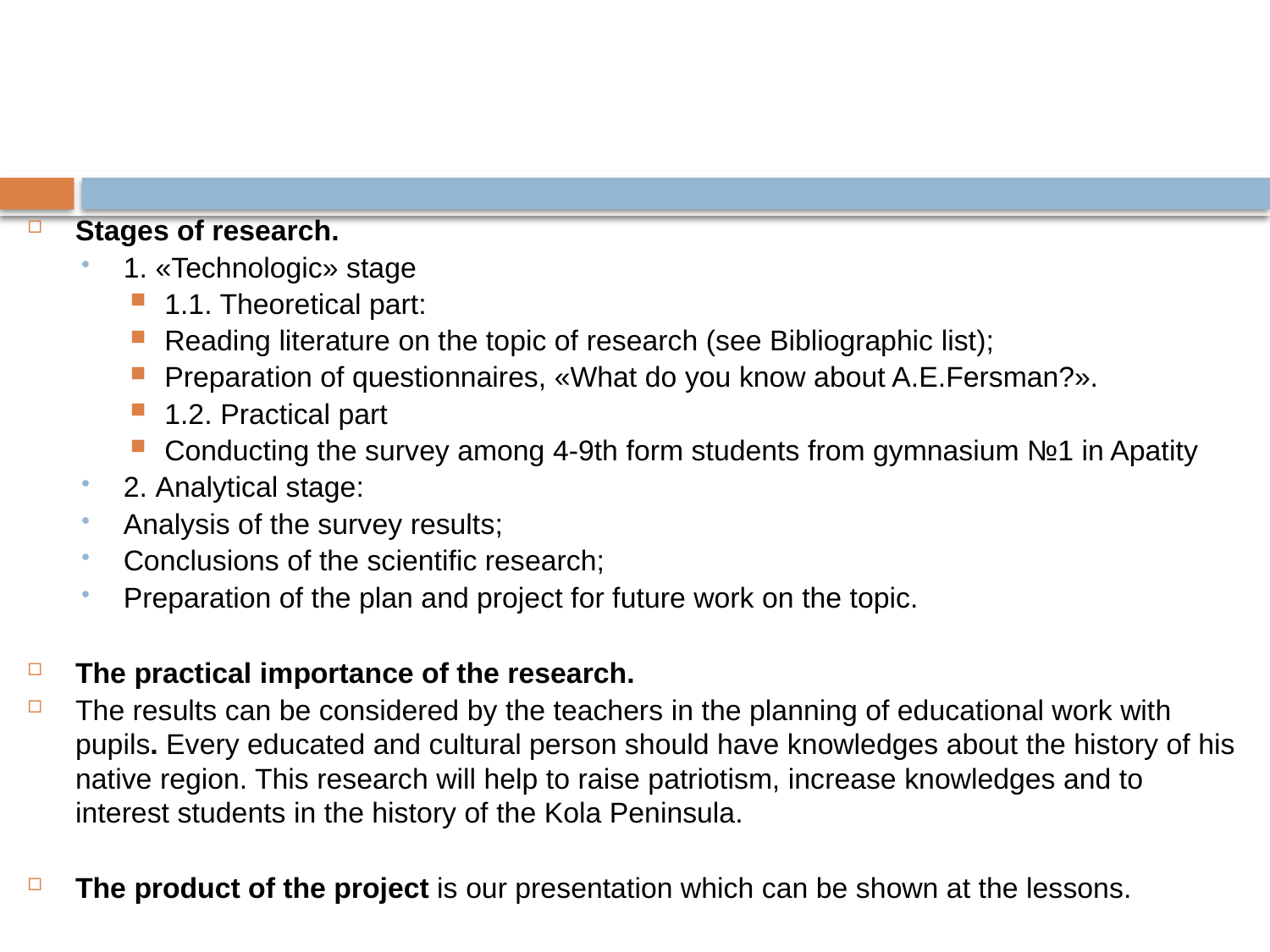

#
Stages of research.
1. «Technologic» stage
1.1. Theoretical part:
Reading literature on the topic of research (see Bibliographic list);
Preparation of questionnaires, «What do you know about A.E.Fersman?».
1.2. Practical part
Conducting the survey among 4-9th form students from gymnasium №1 in Apatity
2. Analytical stage:
Analysis of the survey results;
Conclusions of the scientific research;
Preparation of the plan and project for future work on the topic.

The practical importance of the research.
The results can be considered by the teachers in the planning of educational work with pupils. Every educated and cultural person should have knowledges about the history of his native region. This research will help to raise patriotism, increase knowledges and to interest students in the history of the Kola Peninsula.

The product of the project is our presentation which can be shown at the lessons.